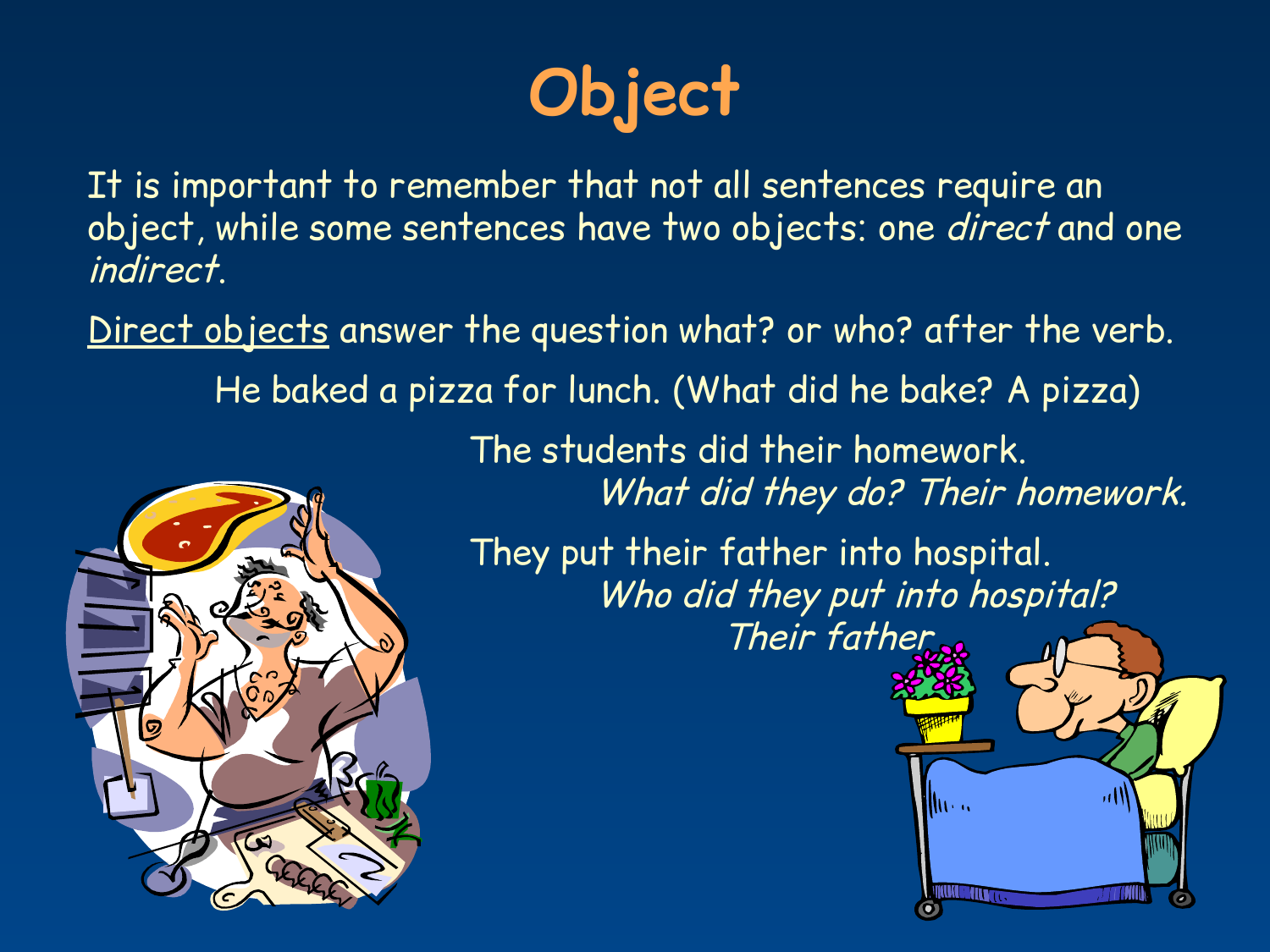

Object
It is important to remember that not all sentences require an object, while some sentences have two objects: one direct and one indirect.
Direct objects answer the question what? or who? after the verb.
	He baked a pizza for lunch. (What did he bake? A pizza)
	 		The students did their homework.                                    			What did they do? Their homework.
	    	 	They put their father into hospital.                                   	     		Who did they put into hospital?                                          	      		Their father